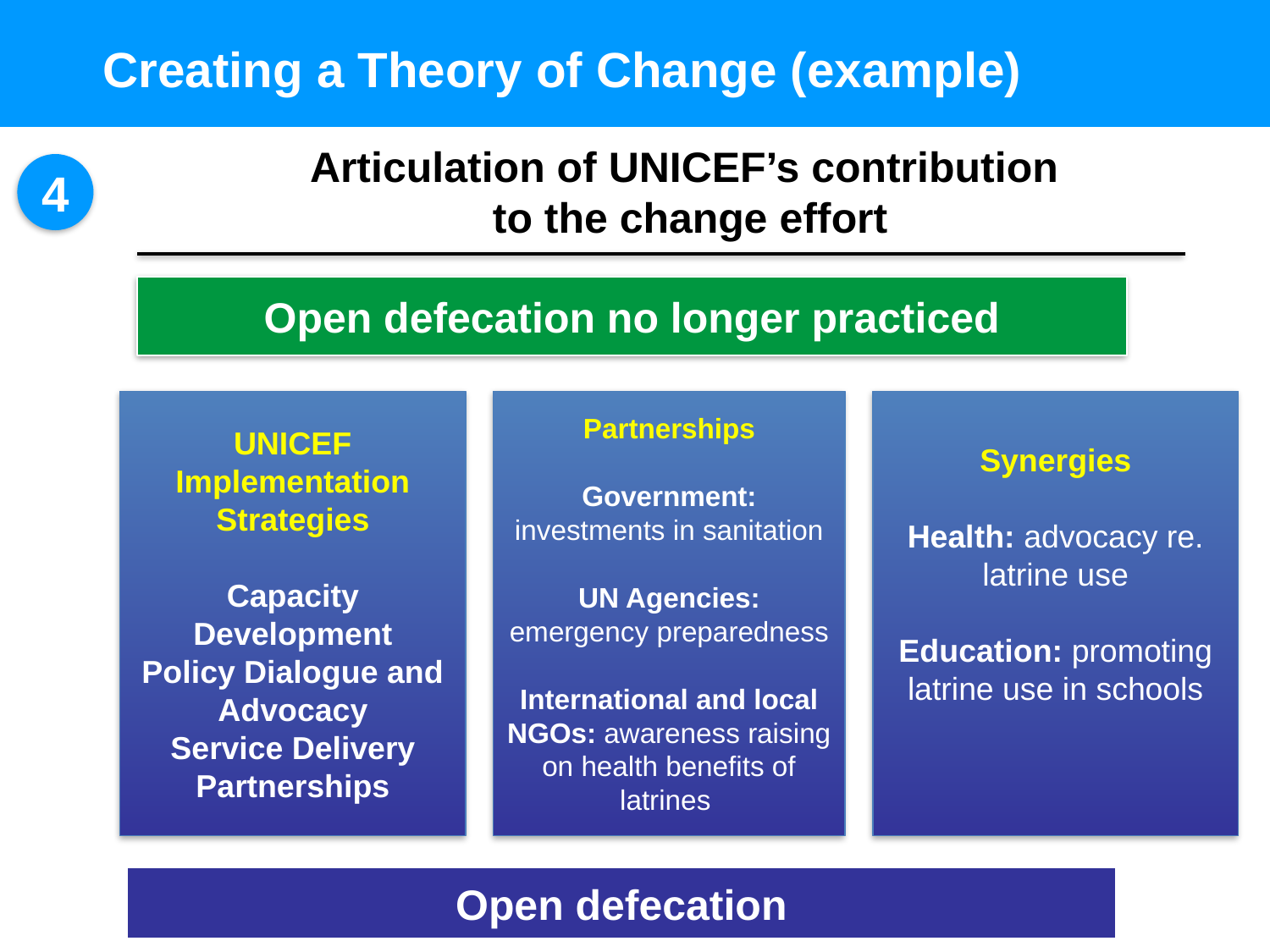

Creating a Theory of Change (example)
Articulation of UNICEF’s contribution
to the change effort
4
Open defecation no longer practiced
UNICEF Implementation Strategies
Capacity Development
Policy Dialogue and Advocacy
Service Delivery
Partnerships
Partnerships
Government: investments in sanitation
UN Agencies: emergency preparedness
International and local NGOs: awareness raising on health benefits of latrines
Synergies
Health: advocacy re. latrine use
Education: promoting latrine use in schools

Open defecation